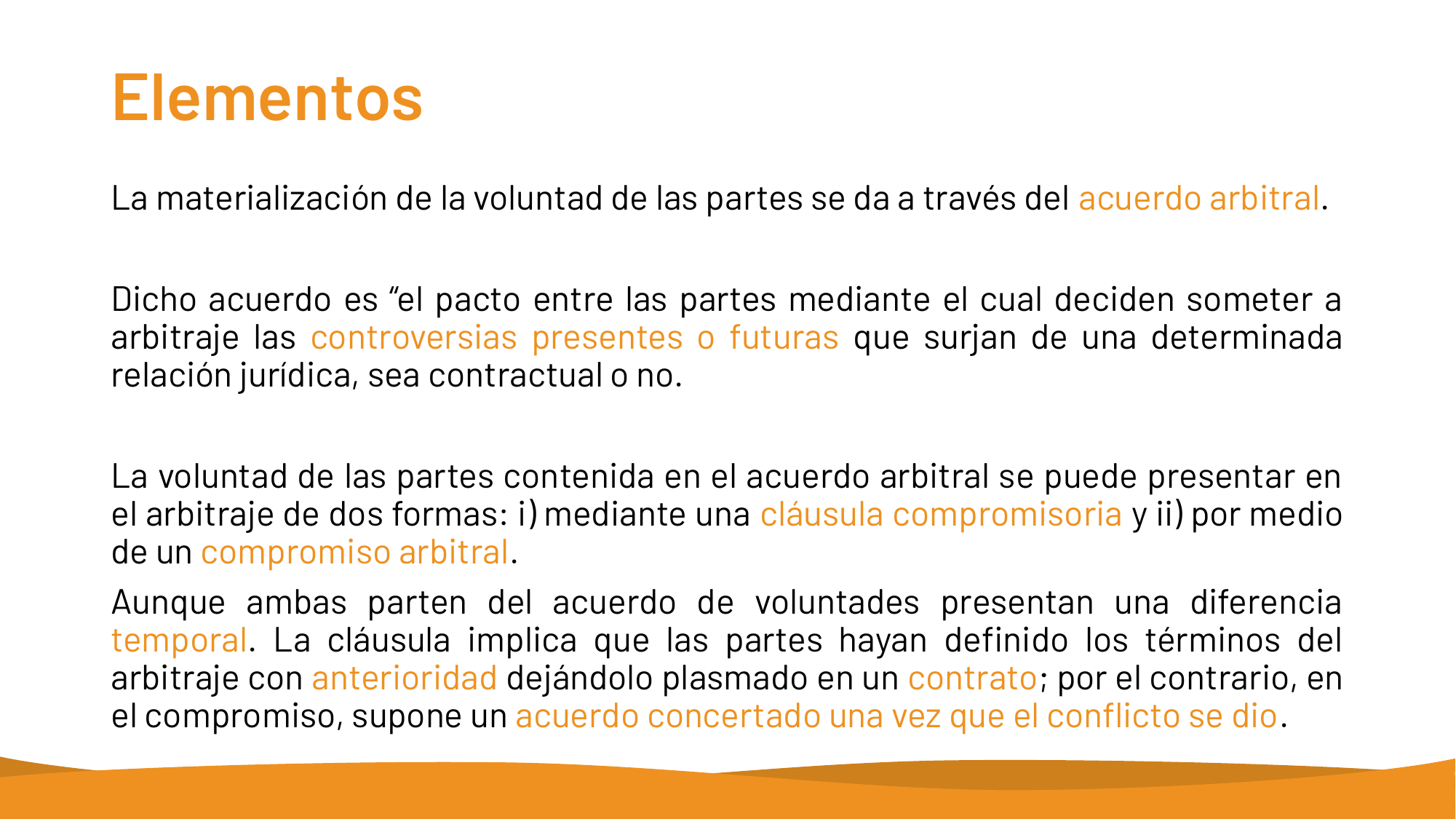

# Elementos
La materialización de la voluntad de las partes se da a través del acuerdo arbitral.

Dicho acuerdo es “el pacto entre las partes mediante el cual deciden someter a arbitraje las controversias presentes o futuras que surjan de una determinada relación jurídica, sea contractual o no.

La voluntad de las partes contenida en el acuerdo arbitral se puede presentar en el arbitraje de dos formas: i) mediante una cláusula compromisoria y ii) por medio de un compromiso arbitral.
Aunque ambas parten del acuerdo de voluntades presentan una diferencia temporal. La cláusula implica que las partes hayan definido los términos del arbitraje con anterioridad dejándolo plasmado en un contrato; por el contrario, en el compromiso, supone un acuerdo concertado una vez que el conflicto se dio.